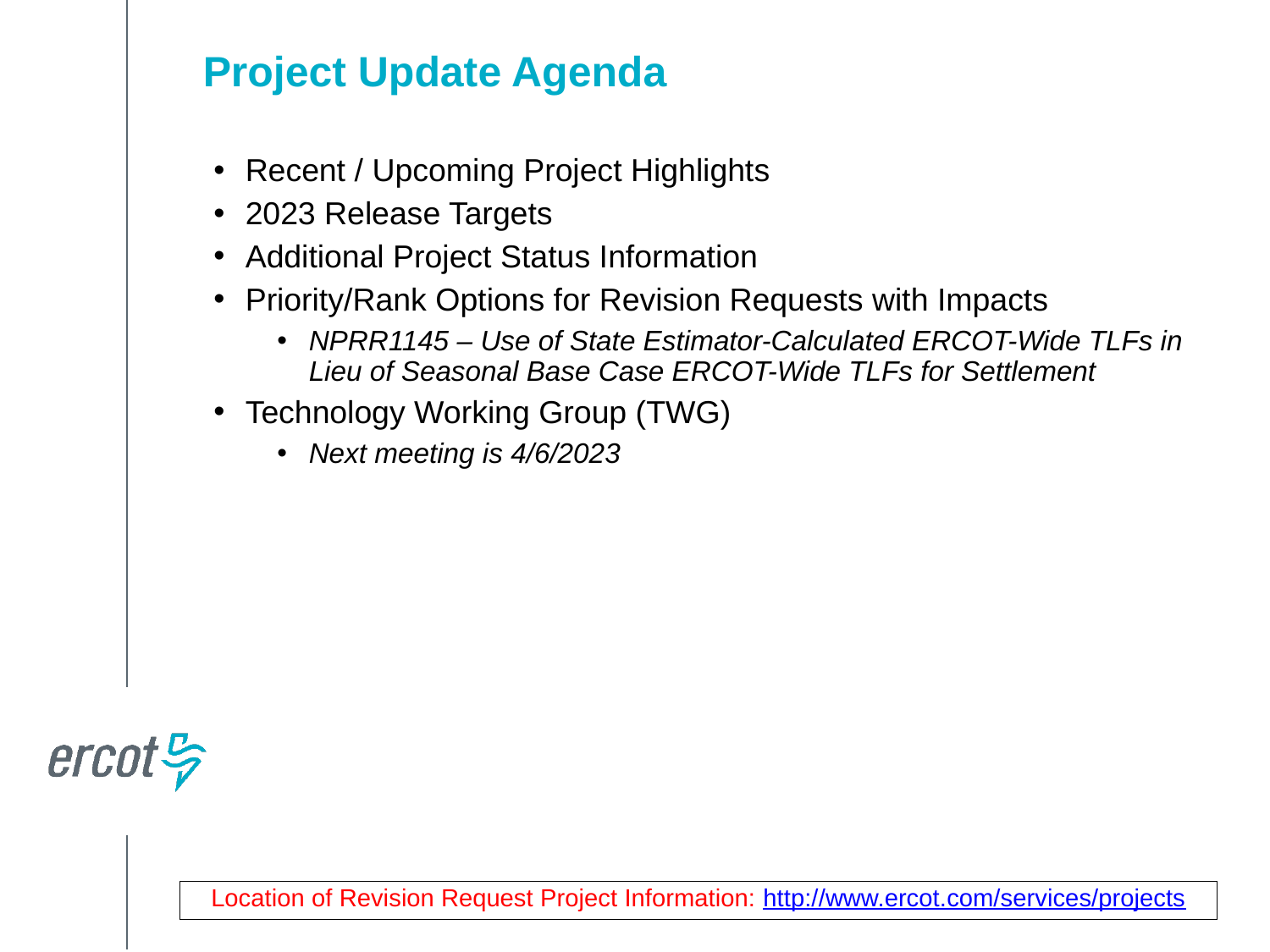

Project Update Agenda
Recent / Upcoming Project Highlights
2023 Release Targets
Additional Project Status Information
Priority/Rank Options for Revision Requests with Impacts
NPRR1145 – Use of State Estimator-Calculated ERCOT-Wide TLFs in Lieu of Seasonal Base Case ERCOT-Wide TLFs for Settlement
Technology Working Group (TWG)
Next meeting is 4/6/2023
Location of Revision Request Project Information: http://www.ercot.com/services/projects